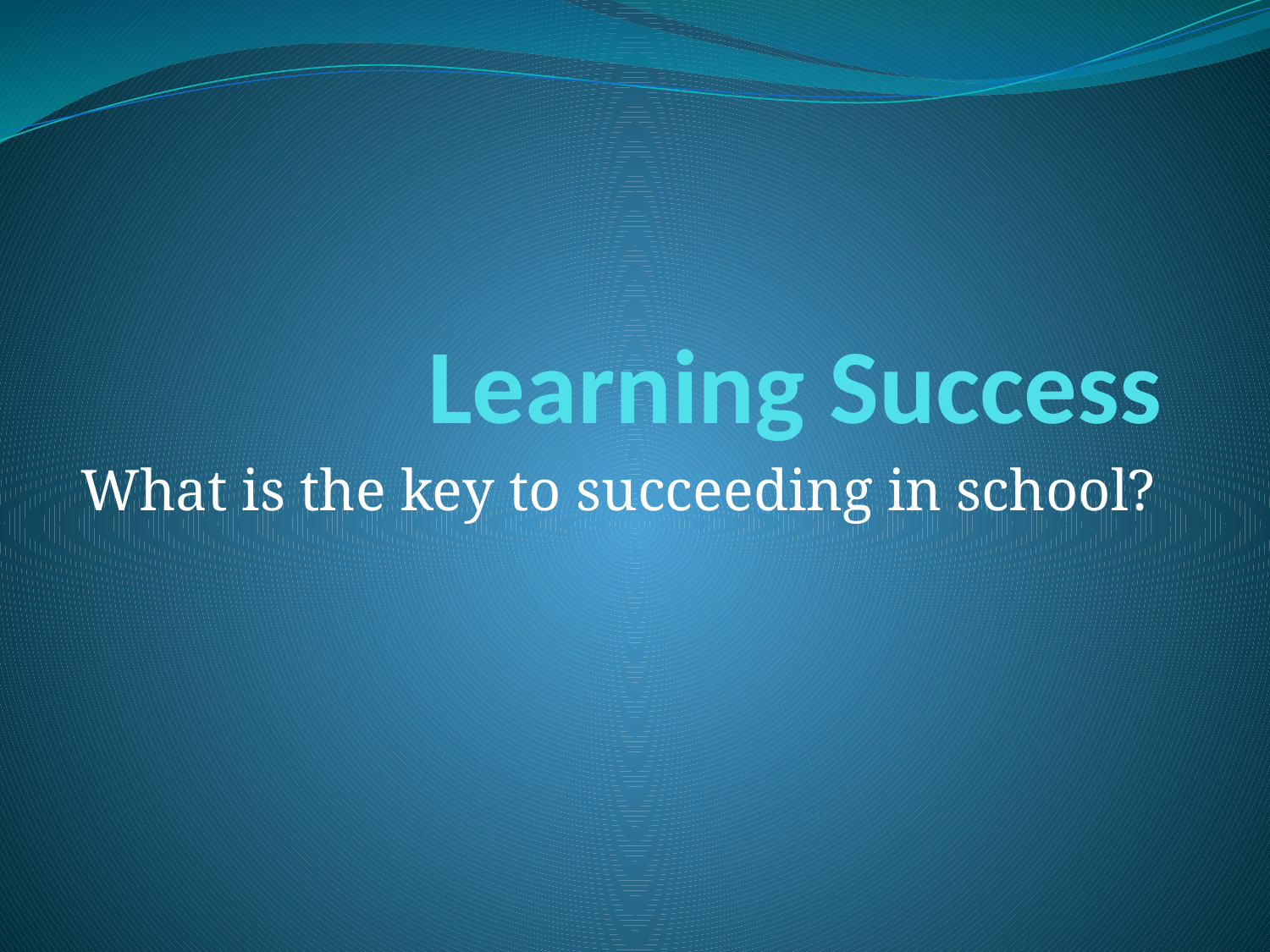

# Learning Success
What is the key to succeeding in school?